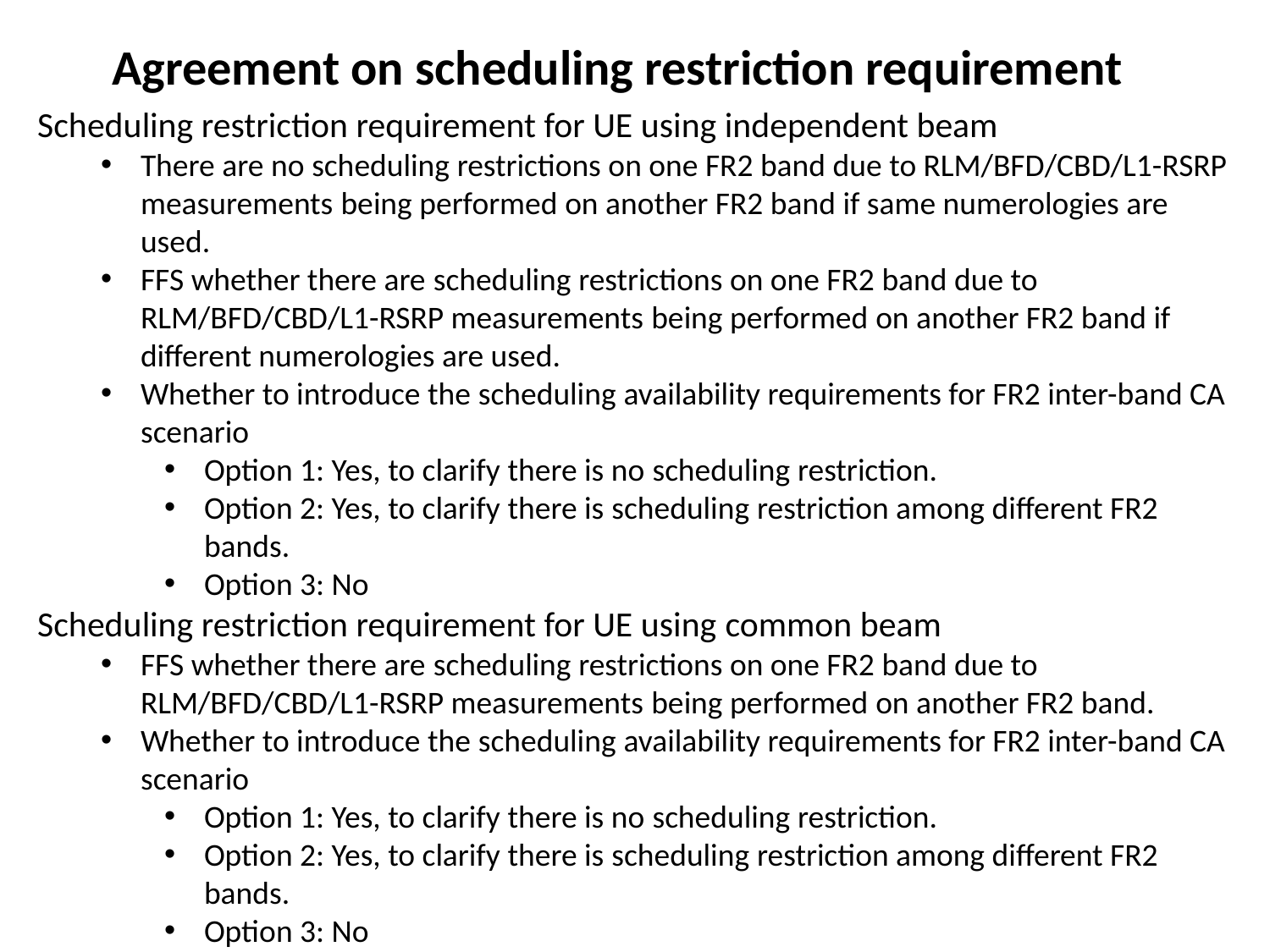

# Agreement on scheduling restriction requirement
Scheduling restriction requirement for UE using independent beam
There are no scheduling restrictions on one FR2 band due to RLM/BFD/CBD/L1-RSRP measurements being performed on another FR2 band if same numerologies are used.
FFS whether there are scheduling restrictions on one FR2 band due to RLM/BFD/CBD/L1-RSRP measurements being performed on another FR2 band if different numerologies are used.
Whether to introduce the scheduling availability requirements for FR2 inter-band CA scenario
Option 1: Yes, to clarify there is no scheduling restriction.
Option 2: Yes, to clarify there is scheduling restriction among different FR2 bands.
Option 3: No
Scheduling restriction requirement for UE using common beam
FFS whether there are scheduling restrictions on one FR2 band due to RLM/BFD/CBD/L1-RSRP measurements being performed on another FR2 band.
Whether to introduce the scheduling availability requirements for FR2 inter-band CA scenario
Option 1: Yes, to clarify there is no scheduling restriction.
Option 2: Yes, to clarify there is scheduling restriction among different FR2 bands.
Option 3: No